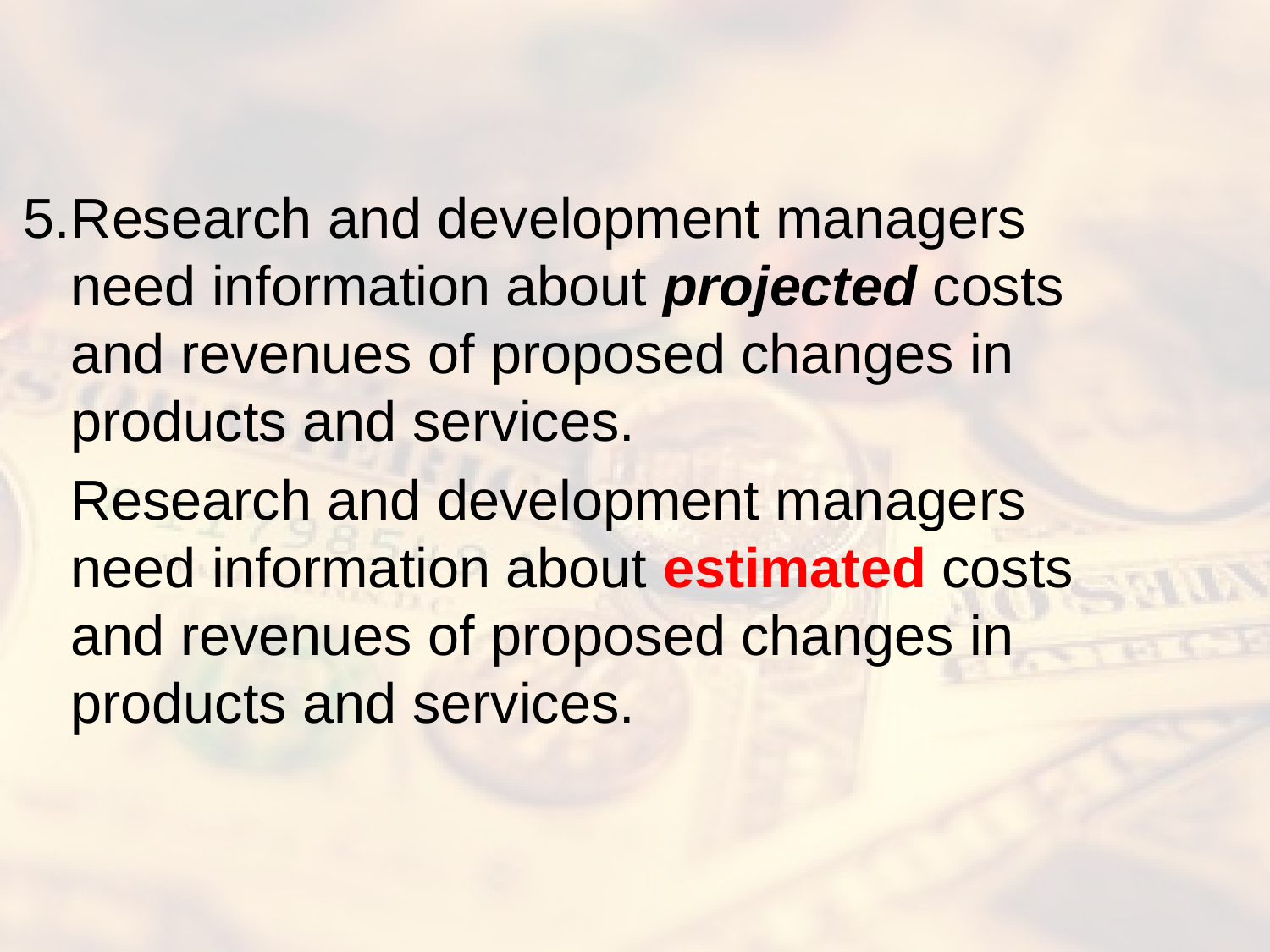

#

5.	Research and development managers need information about projected costs and revenues of proposed changes in products and services.
   Research and development managers need information about estimated costs and revenues of proposed changes in products and services.